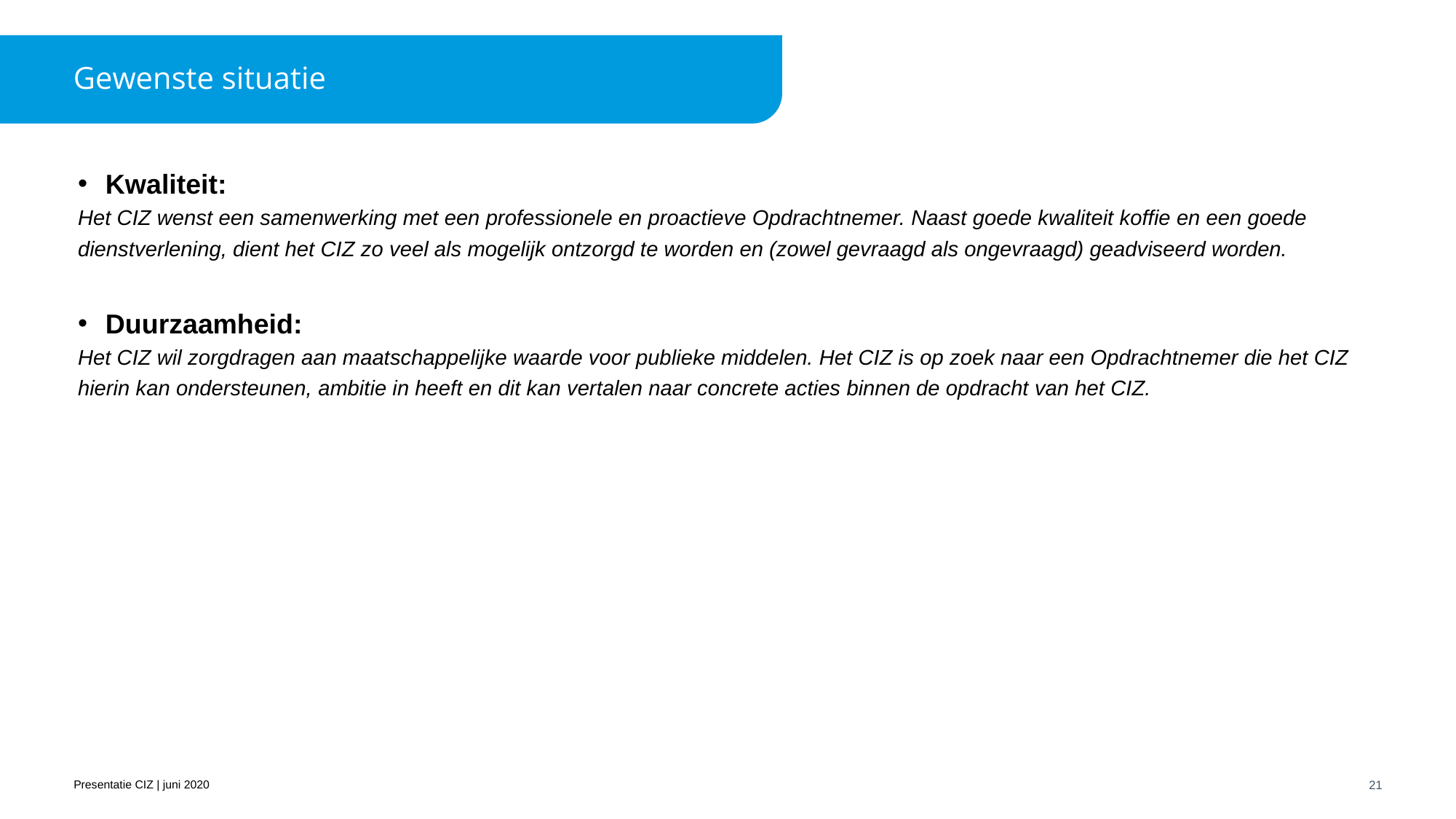

# Gewenste situatie
Kwaliteit:
Het CIZ wenst een samenwerking met een professionele en proactieve Opdrachtnemer. Naast goede kwaliteit koffie en een goede dienstverlening, dient het CIZ zo veel als mogelijk ontzorgd te worden en (zowel gevraagd als ongevraagd) geadviseerd worden.

Duurzaamheid:
Het CIZ wil zorgdragen aan maatschappelijke waarde voor publieke middelen. Het CIZ is op zoek naar een Opdrachtnemer die het CIZ hierin kan ondersteunen, ambitie in heeft en dit kan vertalen naar concrete acties binnen de opdracht van het CIZ.

Presentatie CIZ | juni 2020
21